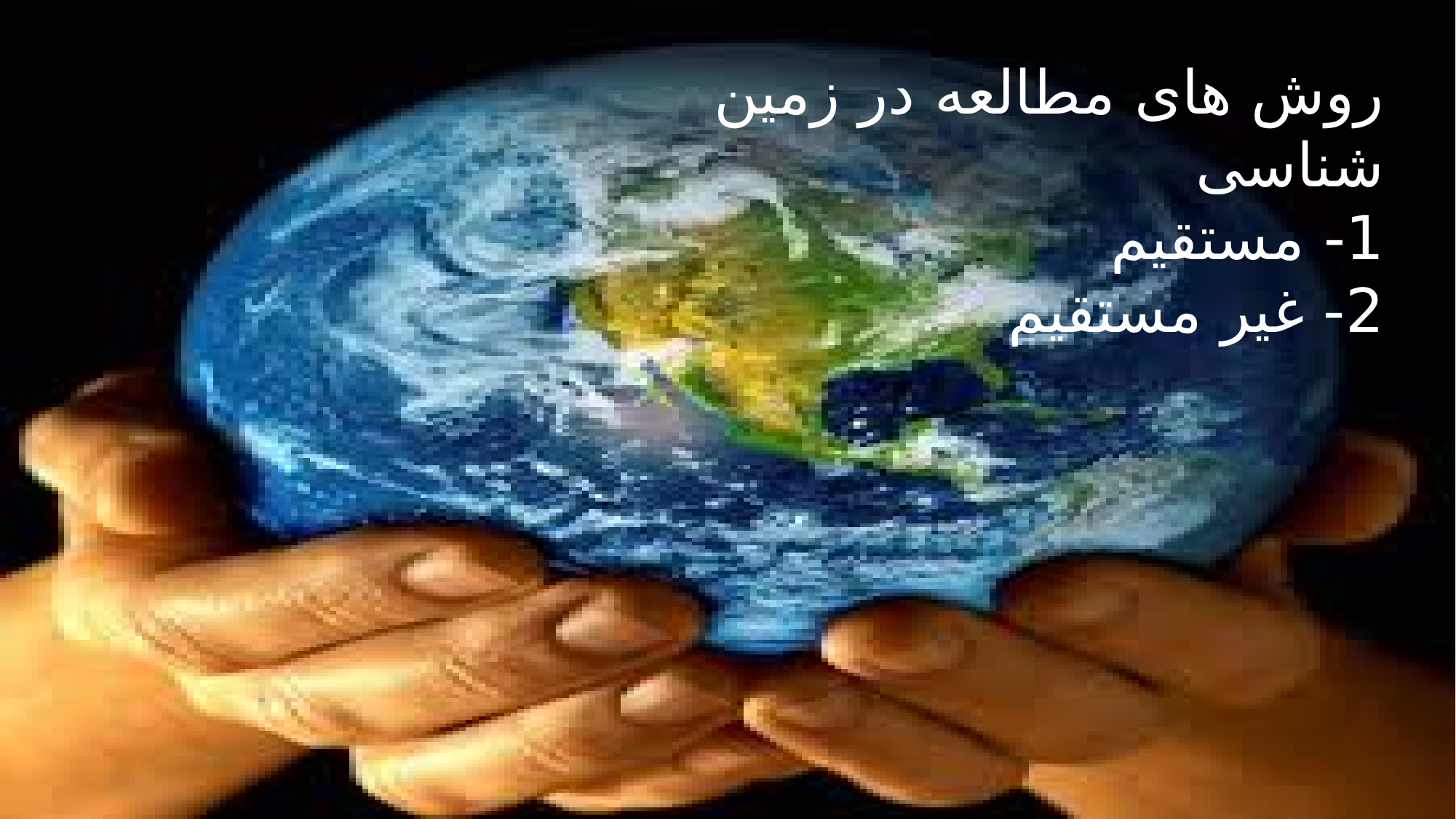

روش های مطالعه در زمین شناسی
1- مستقیم
2- غیر مستقیم